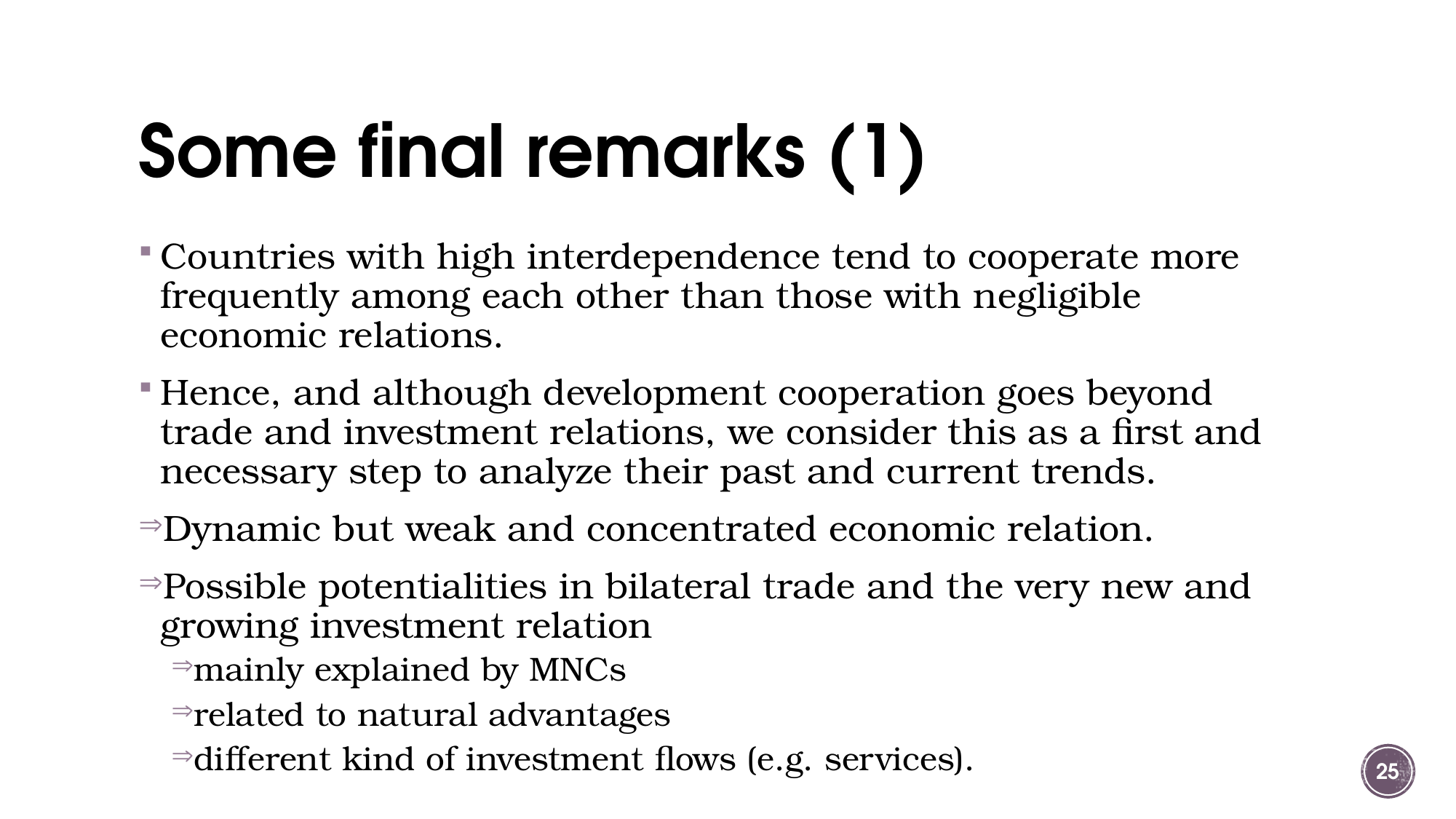

# Some final remarks (1)
Countries with high interdependence tend to cooperate more frequently among each other than those with negligible economic relations.
Hence, and although development cooperation goes beyond trade and investment relations, we consider this as a first and necessary step to analyze their past and current trends.
Dynamic but weak and concentrated economic relation.
Possible potentialities in bilateral trade and the very new and growing investment relation
mainly explained by MNCs
related to natural advantages
different kind of investment flows (e.g. services).

25